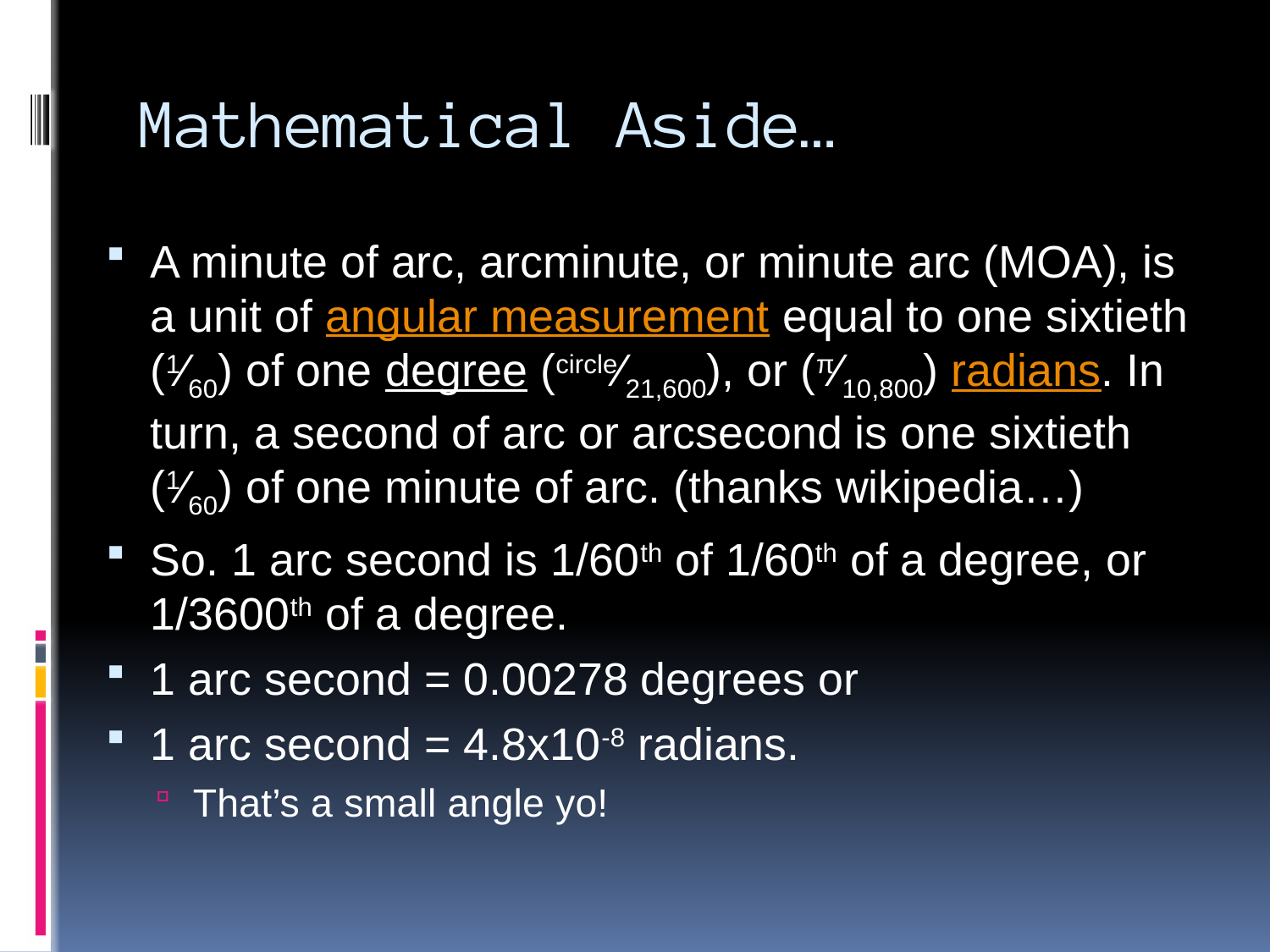

# Mathematical Aside…
A minute of arc, arcminute, or minute arc (MOA), is a unit of angular measurement equal to one sixtieth (1⁄60) of one degree (circle⁄21,600), or (π⁄10,800) radians. In turn, a second of arc or arcsecond is one sixtieth (1⁄60) of one minute of arc. (thanks wikipedia…)
So. 1 arc second is 1/60th of 1/60th of a degree, or 1/3600th of a degree.
1 arc second = 0.00278 degrees or
1 arc second = 4.8x10-8 radians.
That’s a small angle yo!